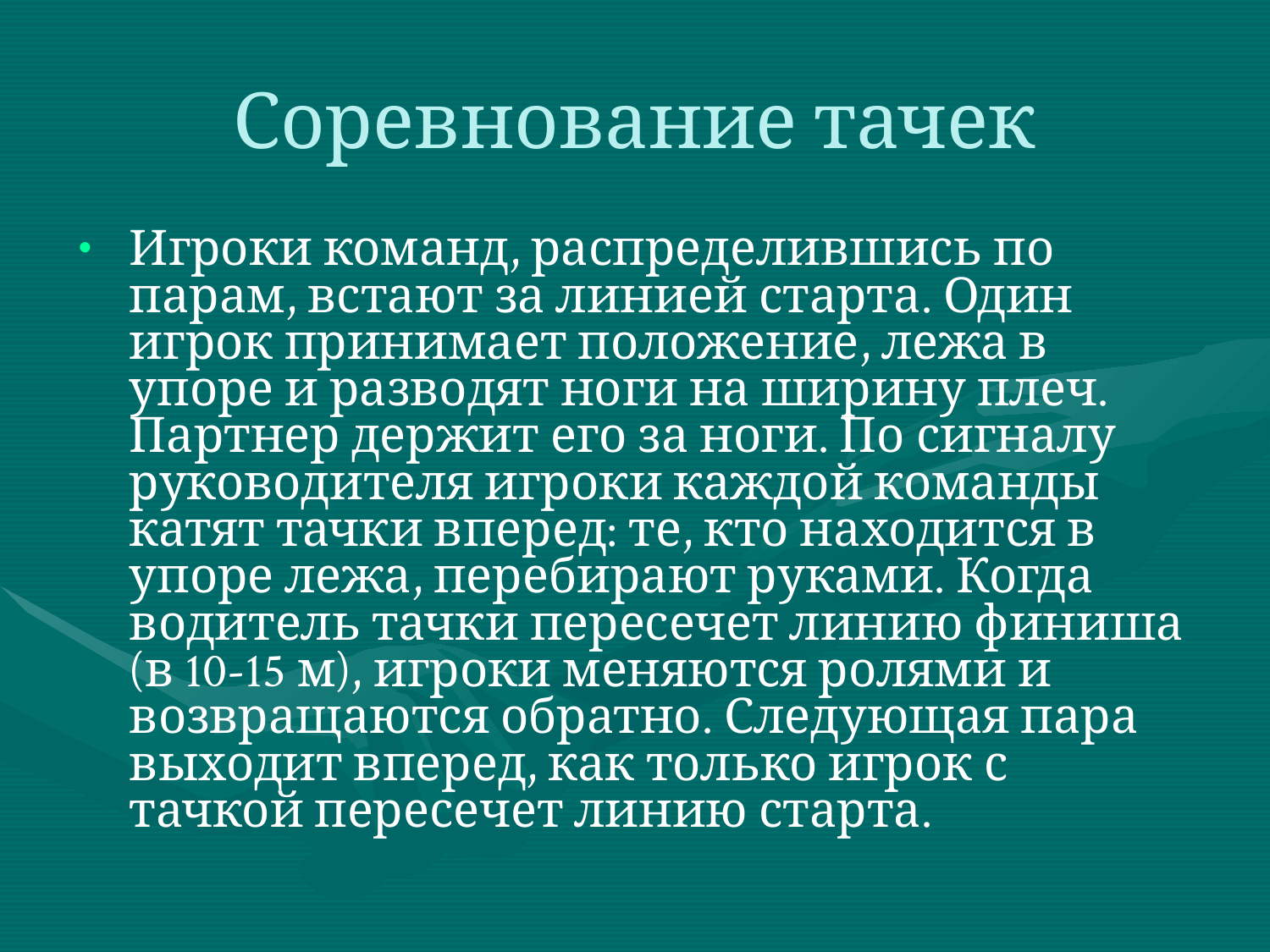

Соревнование тачек
Игроки команд, распределившись по парам, встают за линией старта. Один игрок принимает положение, лежа в упоре и разводят ноги на ширину плеч. Партнер держит его за ноги. По сигналу руководителя игроки каждой команды катят тачки вперед: те, кто находится в упоре лежа, перебирают руками. Когда водитель тачки пересечет линию финиша (в 10-15 м), игроки меняются ролями и возвращаются обратно. Следующая пара выходит вперед, как только игрок с тачкой пересечет линию старта.